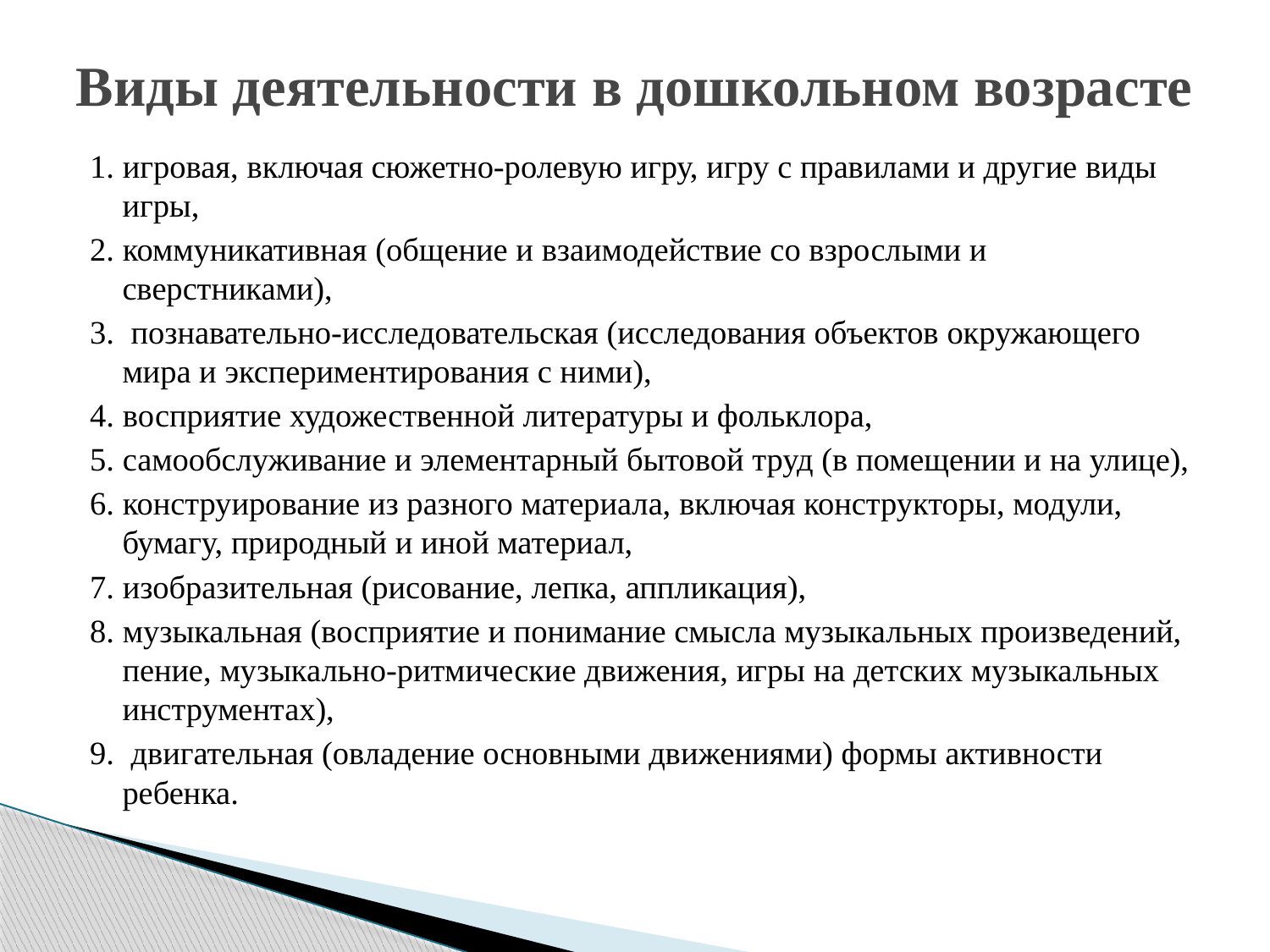

# Виды деятельности в дошкольном возрасте
1. игровая, включая сюжетно-ролевую игру, игру с правилами и другие виды игры,
2. коммуникативная (общение и взаимодействие со взрослыми и сверстниками),
3.  познавательно-исследовательская (исследования объектов окружающего мира и экспериментирования с ними),
4. восприятие художественной литературы и фольклора,
5. самообслуживание и элементарный бытовой труд (в помещении и на улице),
6. конструирование из разного материала, включая конструкторы, модули, бумагу, природный и иной материал,
7. изобразительная (рисование, лепка, аппликация),
8. музыкальная (восприятие и понимание смысла музыкальных произведений, пение, музыкально-ритмические движения, игры на детских музыкальных инструментах),
9.  двигательная (овладение основными движениями) формы активности ребенка.